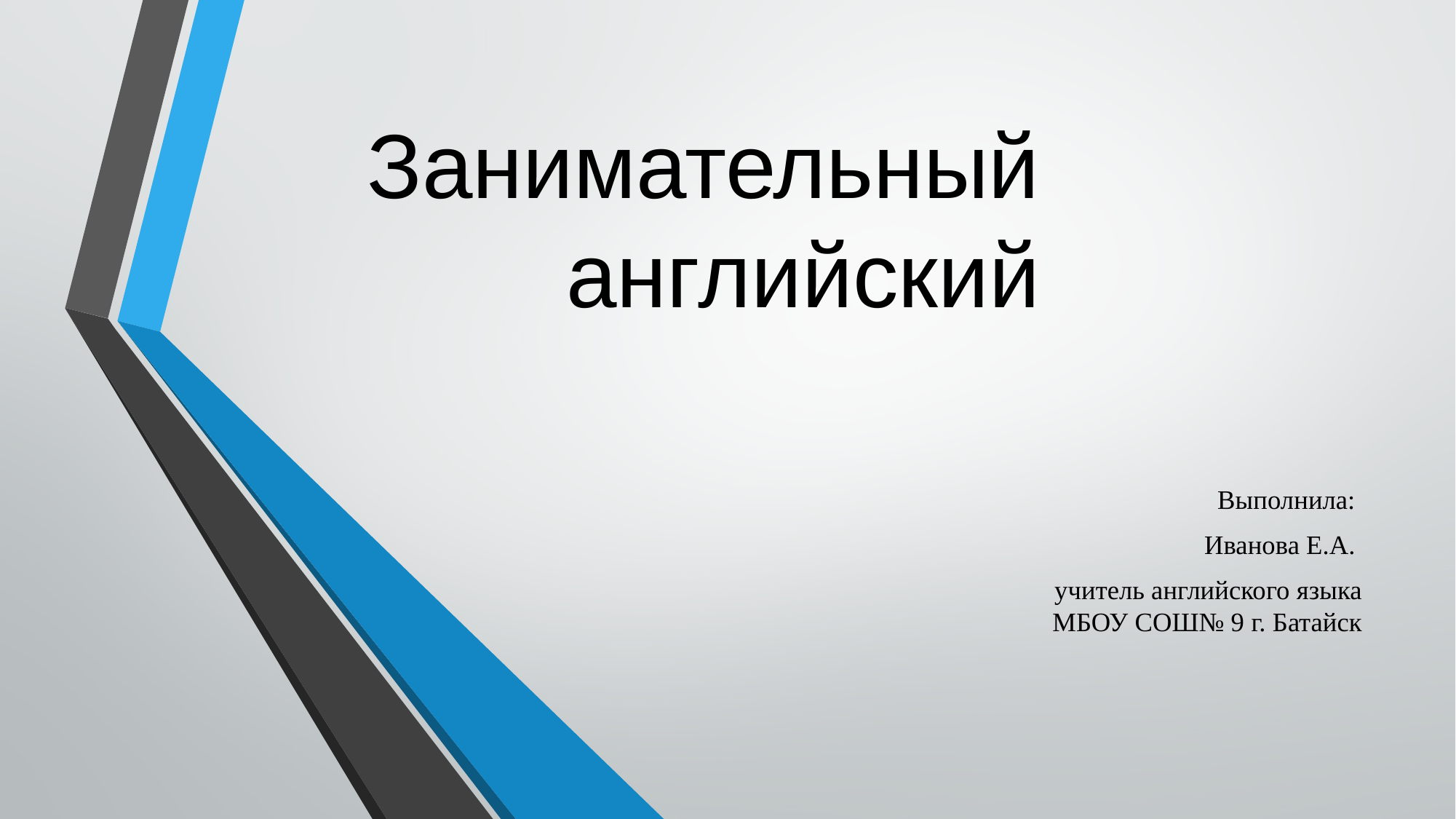

# Занимательный английский
Выполнила:
Иванова Е.А.
учитель английского языка
МБОУ СОШ№ 9 г. Батайск